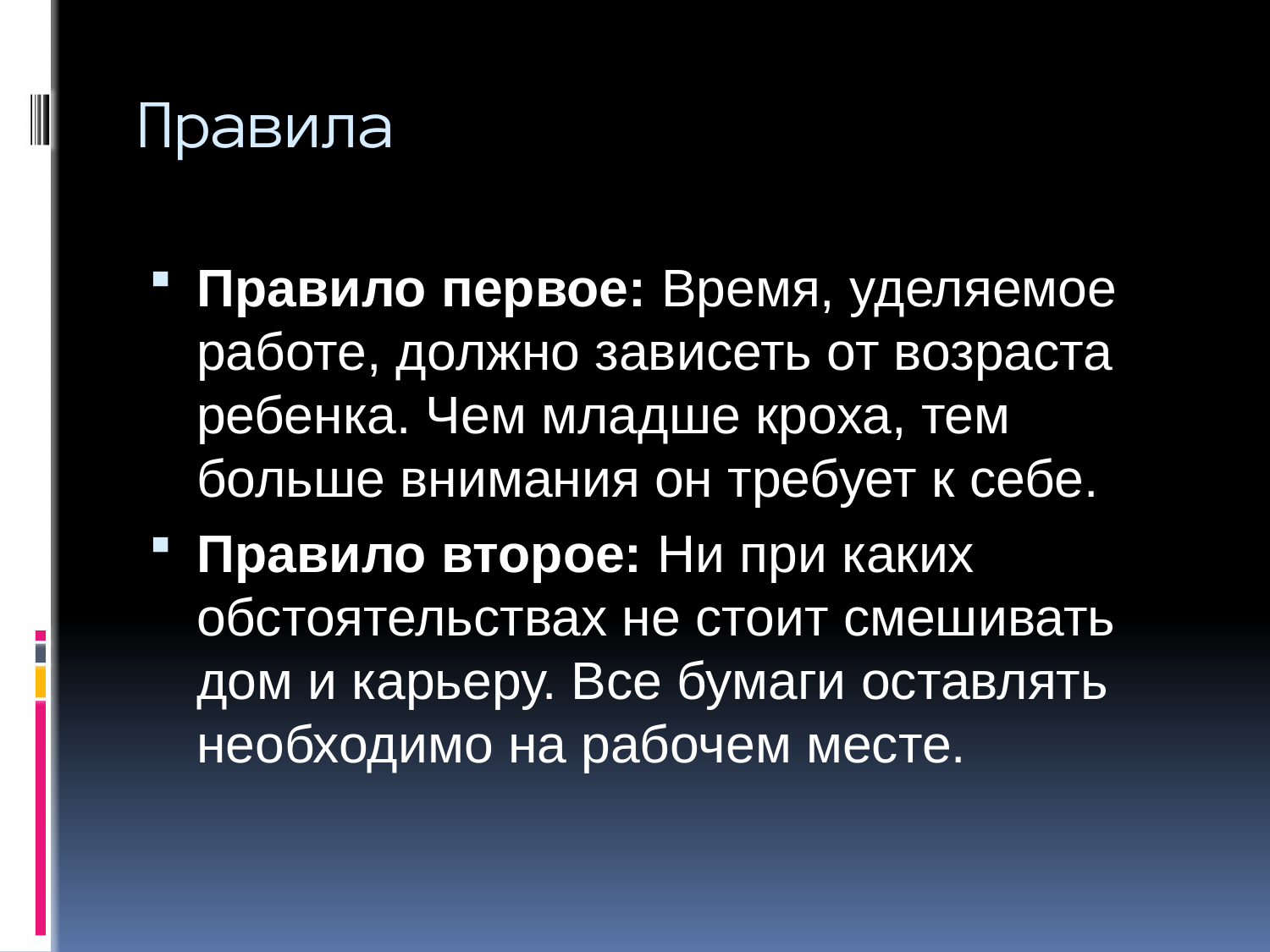

# Правила
Правило первое: Время, уделяемое работе, должно зависеть от возраста ребенка. Чем младше кроха, тем больше внимания он требует к себе.
Правило второе: Ни при каких обстоятельствах не стоит смешивать дом и карьеру. Все бумаги оставлять необходимо на рабочем месте.